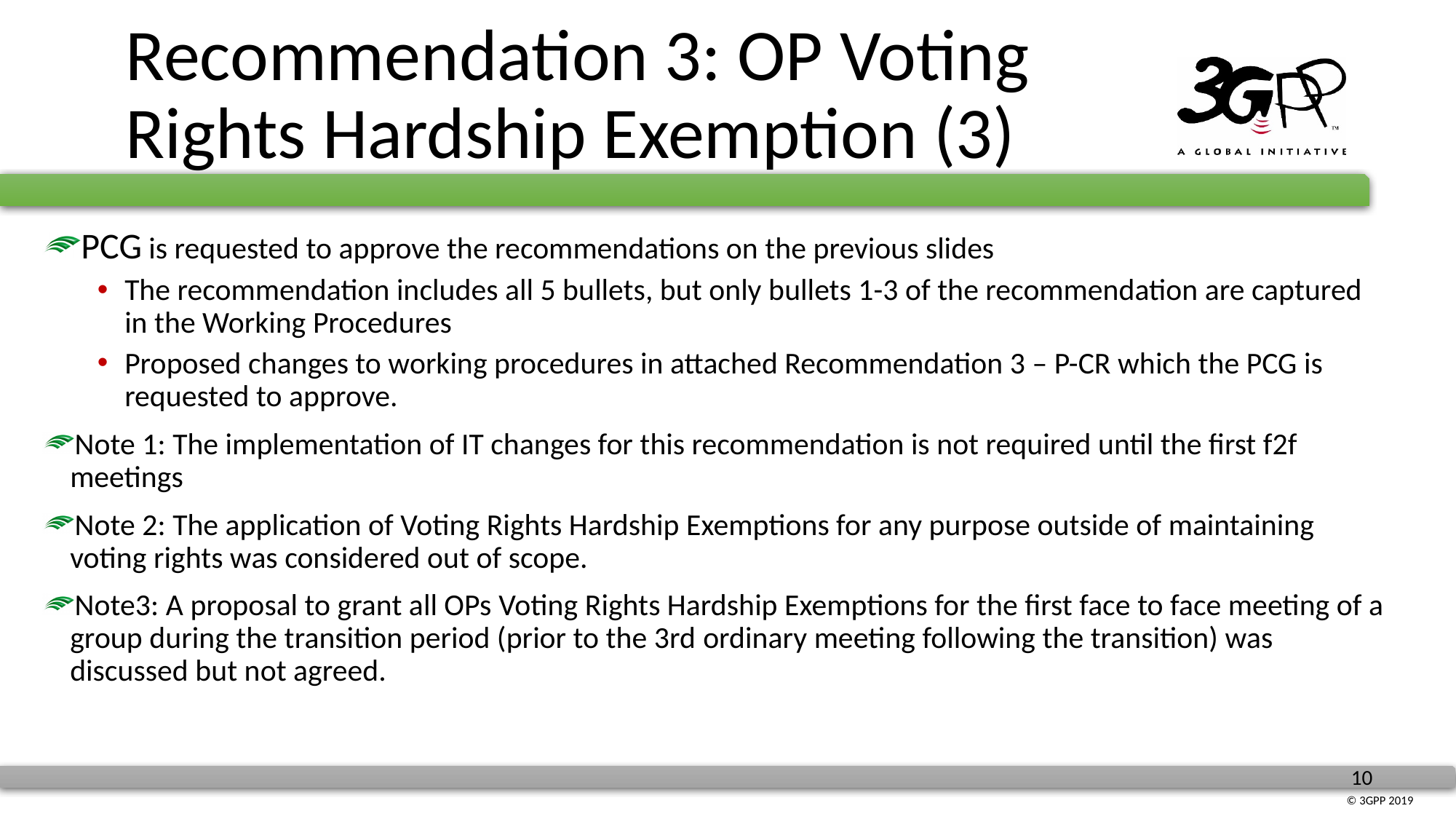

# Recommendation 3: OP Voting Rights Hardship Exemption (3)
PCG is requested to approve the recommendations on the previous slides
The recommendation includes all 5 bullets, but only bullets 1-3 of the recommendation are captured in the Working Procedures
Proposed changes to working procedures in attached Recommendation 3 – P-CR which the PCG is requested to approve.
Note 1: The implementation of IT changes for this recommendation is not required until the first f2f meetings
Note 2: The application of Voting Rights Hardship Exemptions for any purpose outside of maintaining voting rights was considered out of scope.
Note3: A proposal to grant all OPs Voting Rights Hardship Exemptions for the first face to face meeting of a group during the transition period (prior to the 3rd ordinary meeting following the transition) was discussed but not agreed.